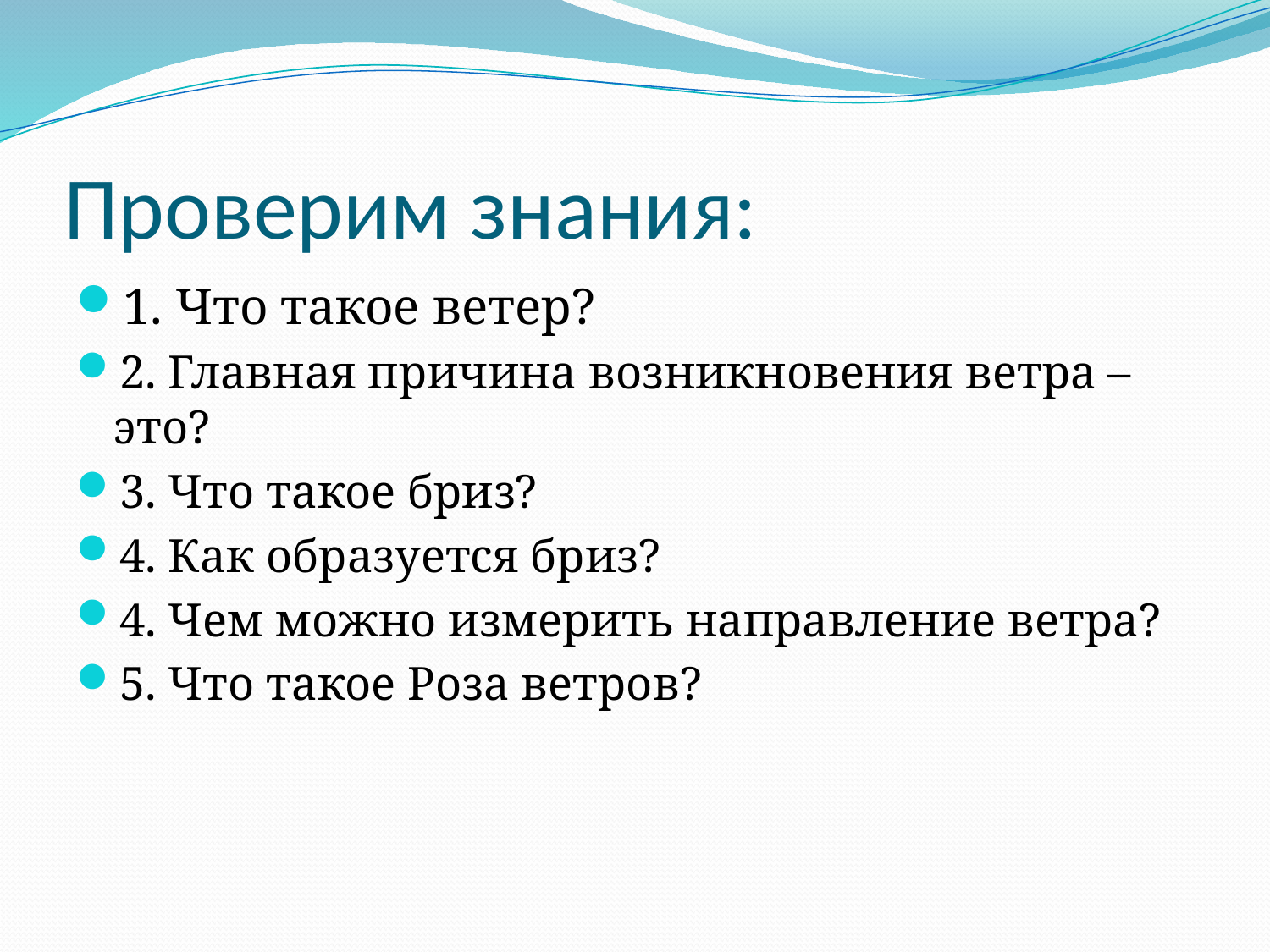

# Проверим знания:
1. Что такое ветер?
2. Главная причина возникновения ветра – это?
3. Что такое бриз?
4. Как образуется бриз?
4. Чем можно измерить направление ветра?
5. Что такое Роза ветров?